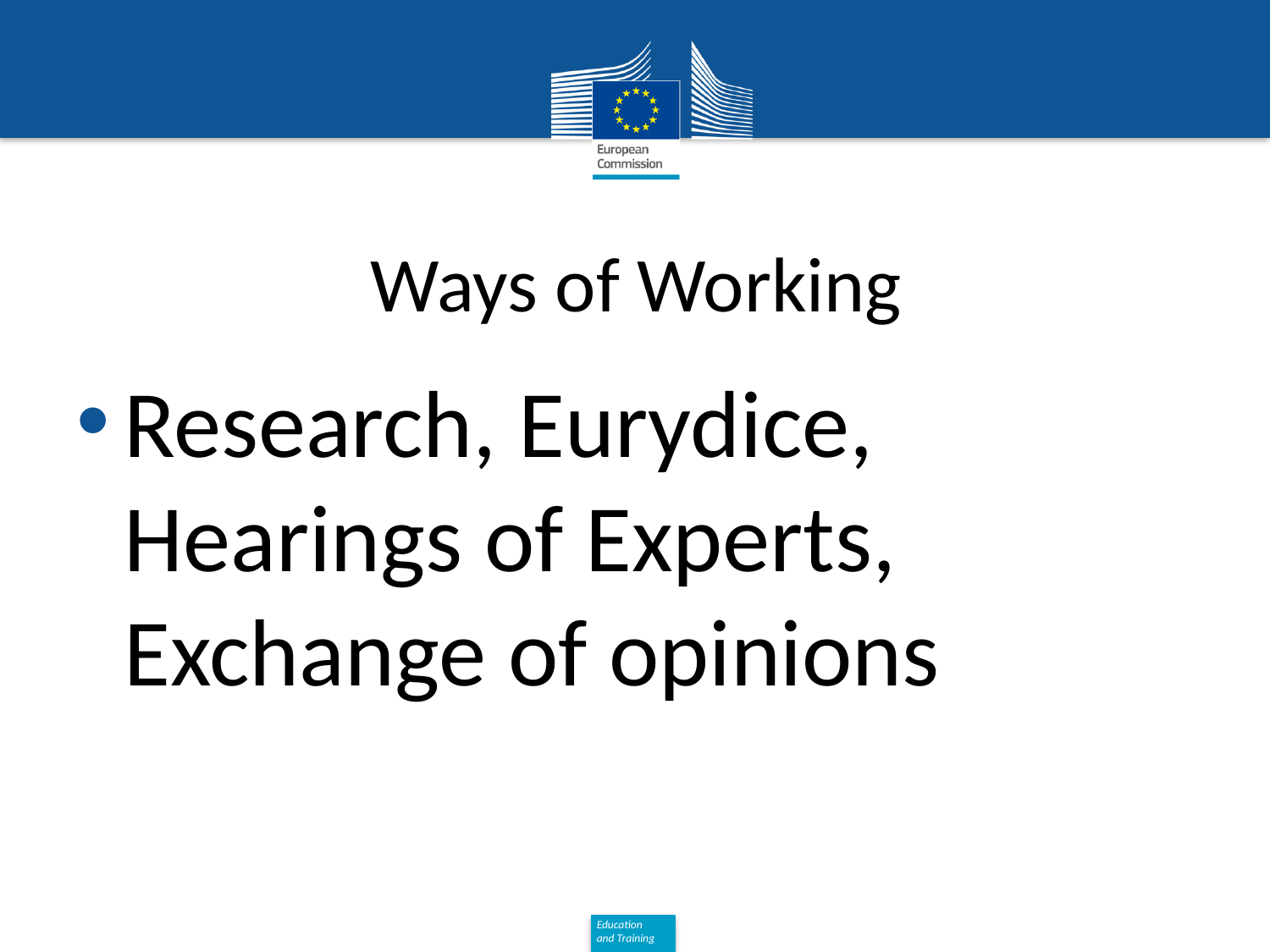

# Ways of Working
Research, Eurydice, Hearings of Experts, Exchange of opinions